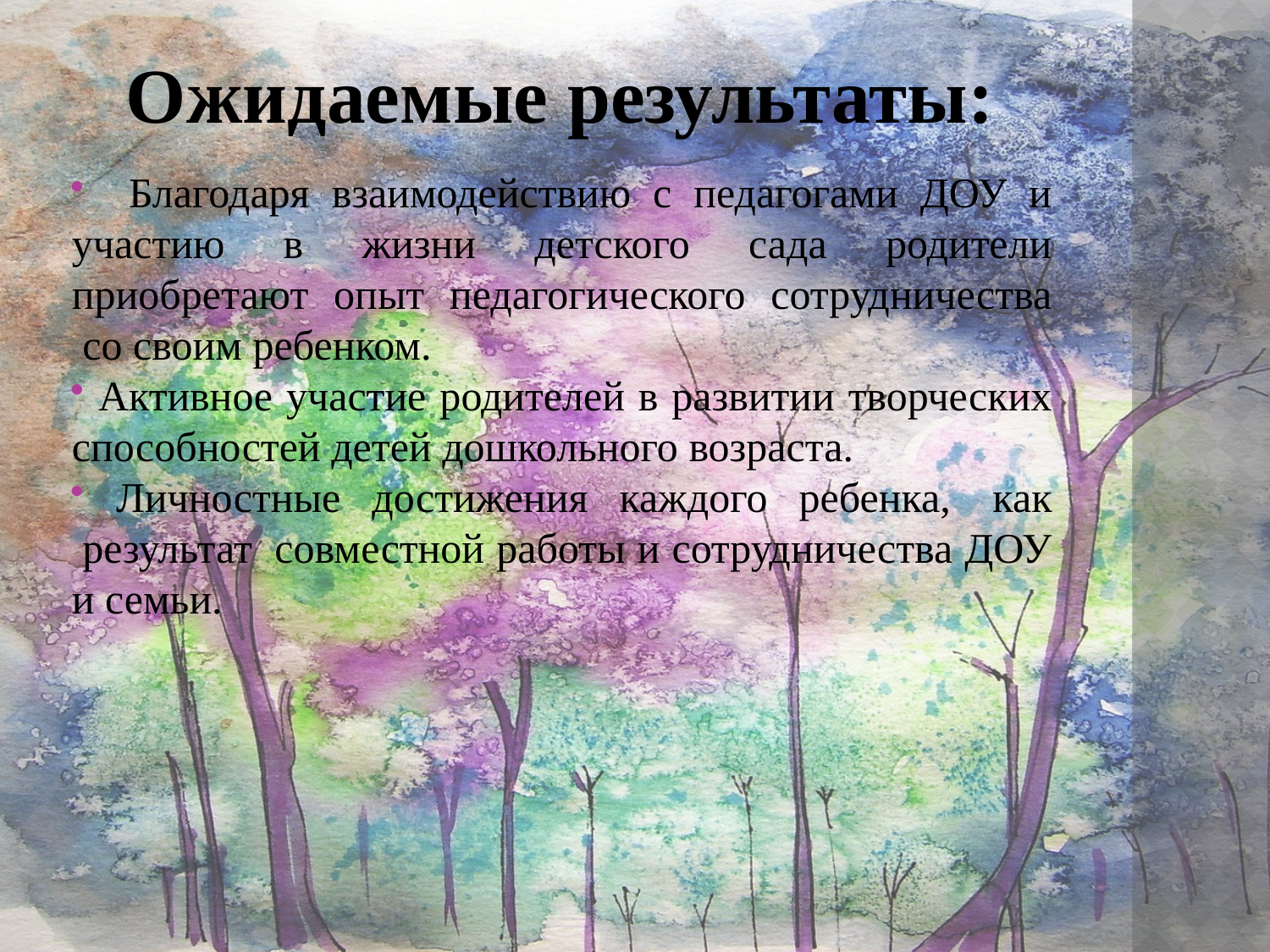

Ожидаемые результаты:
  Благодаря взаимодействию с педагогами ДОУ и участию в жизни детского сада родители приобретают опыт педагогического сотрудничества  со своим ребенком.
 Активное участие родителей в развитии творческих способностей детей дошкольного возраста.
 Личностные достижения каждого ребенка,  как  результат  совместной работы и сотрудничества ДОУ и семьи.